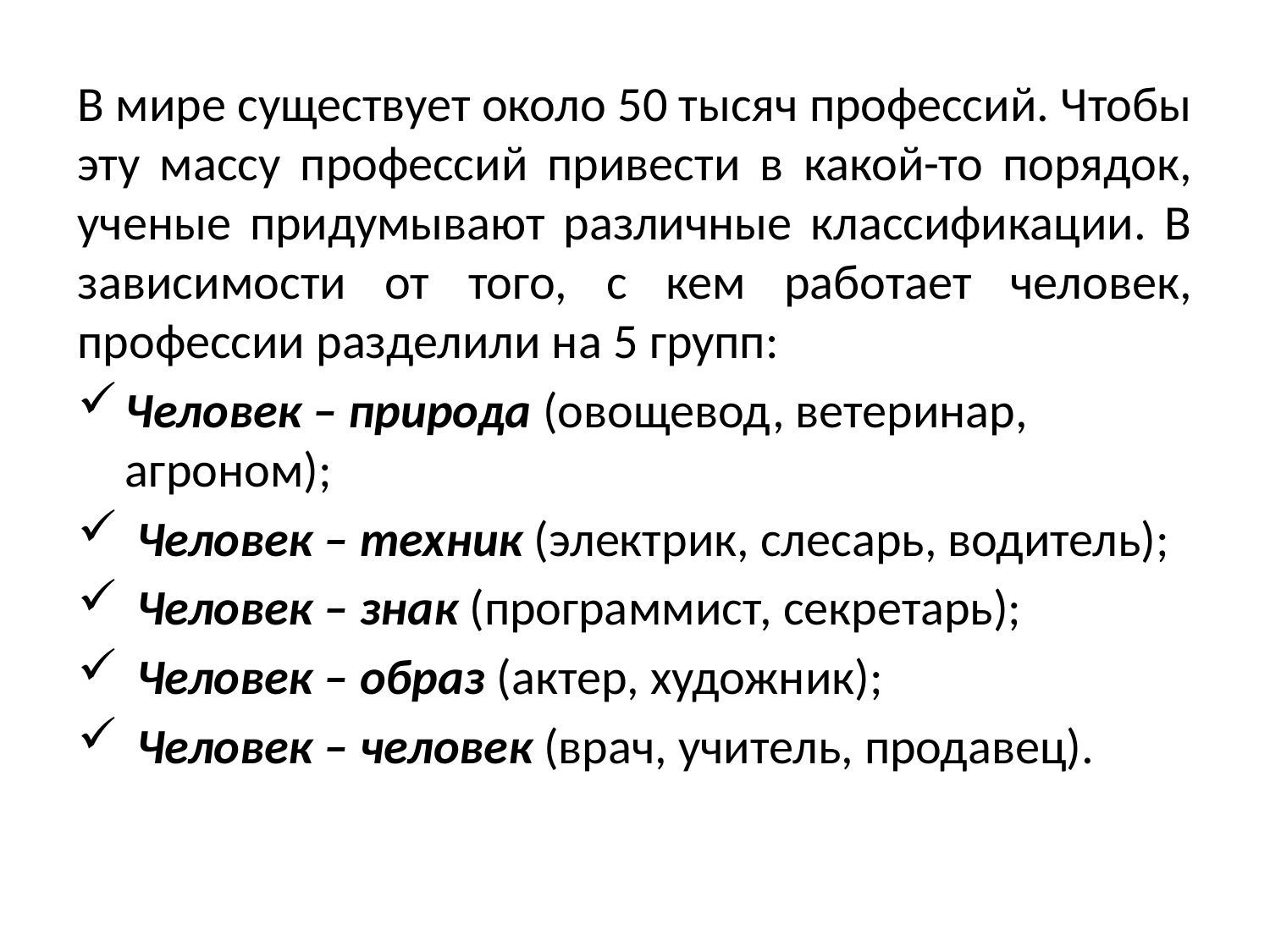

В мире существует около 50 тысяч профессий. Чтобы эту массу профессий привести в какой-то порядок, ученые придумывают различные классификации. В зависимости от того, с кем работает человек, профессии разделили на 5 групп:
Человек – природа (овощевод, ветеринар, агроном);
 Человек – техник (электрик, слесарь, водитель);
 Человек – знак (программист, секретарь);
 Человек – образ (актер, художник);
 Человек – человек (врач, учитель, продавец).